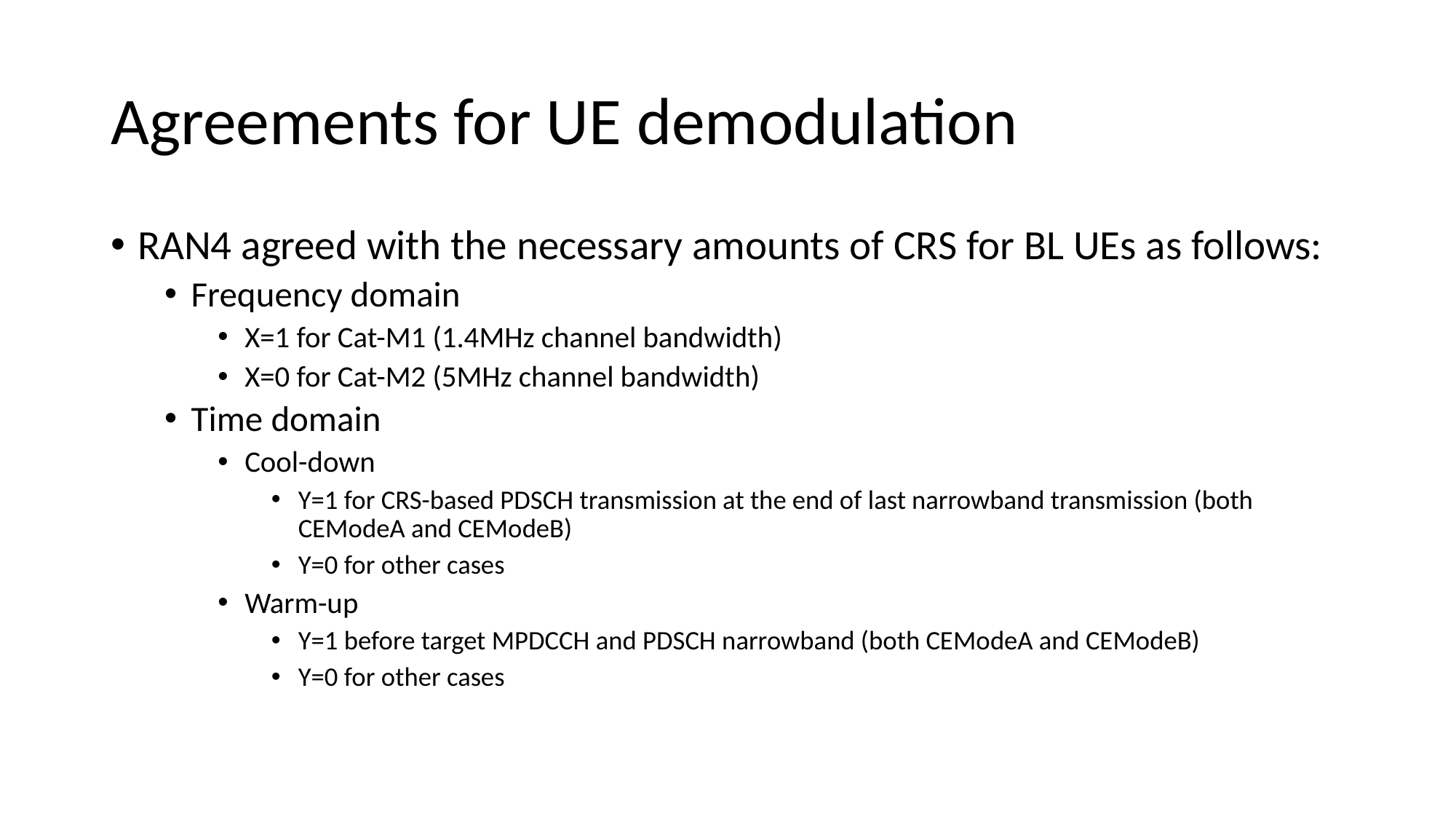

# Agreements for UE demodulation
RAN4 agreed with the necessary amounts of CRS for BL UEs as follows:
Frequency domain
X=1 for Cat-M1 (1.4MHz channel bandwidth)
X=0 for Cat-M2 (5MHz channel bandwidth)
Time domain
Cool-down
Y=1 for CRS-based PDSCH transmission at the end of last narrowband transmission (both CEModeA and CEModeB)
Y=0 for other cases
Warm-up
Y=1 before target MPDCCH and PDSCH narrowband (both CEModeA and CEModeB)
Y=0 for other cases